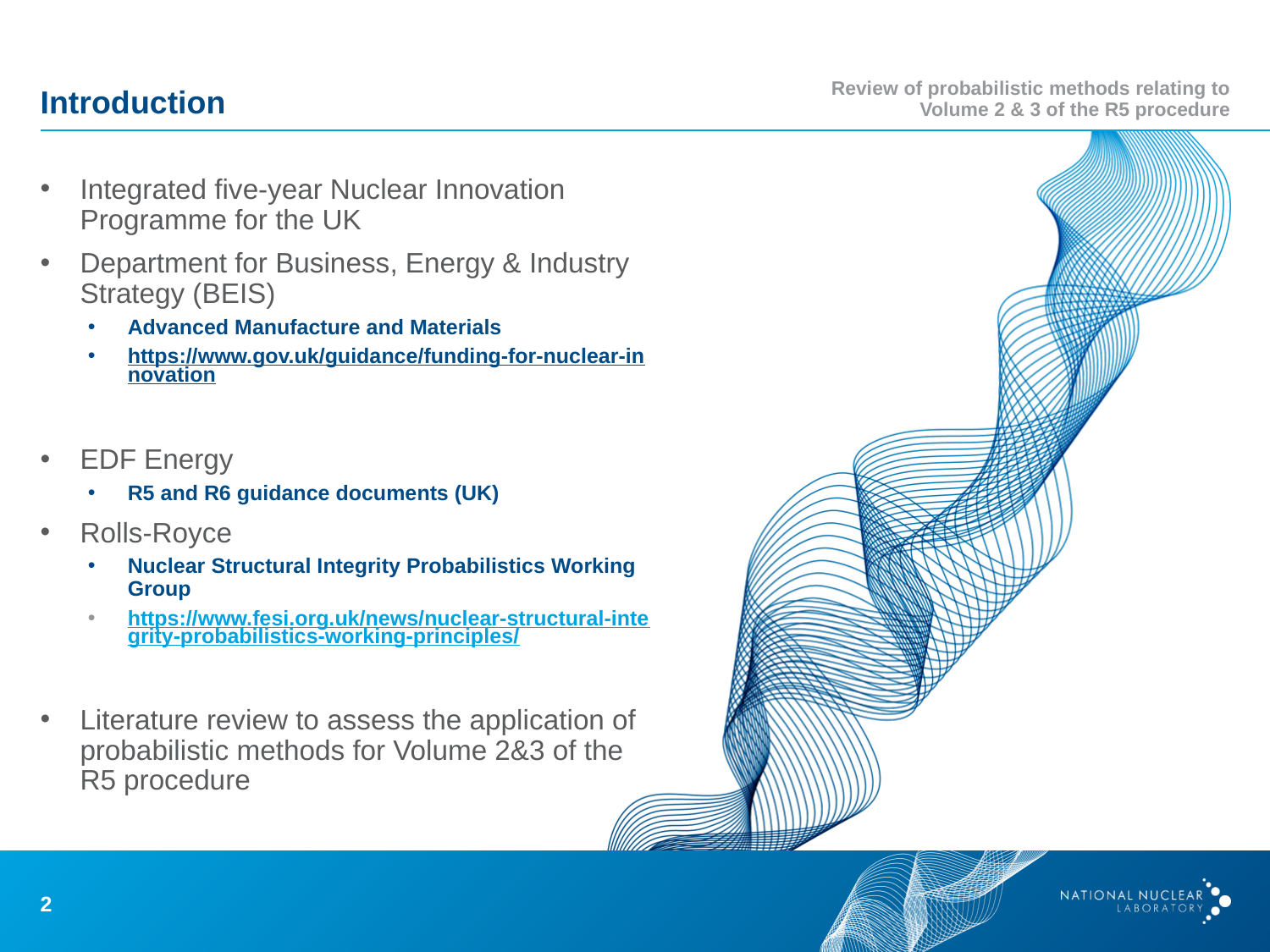

Introduction
Review of probabilistic methods relating to Volume 2 & 3 of the R5 procedure
Integrated five-year Nuclear Innovation Programme for the UK
Department for Business, Energy & Industry Strategy (BEIS)
Advanced Manufacture and Materials
https://www.gov.uk/guidance/funding-for-nuclear-innovation
EDF Energy
R5 and R6 guidance documents (UK)
Rolls-Royce
Nuclear Structural Integrity Probabilistics Working Group
https://www.fesi.org.uk/news/nuclear-structural-integrity-probabilistics-working-principles/

Literature review to assess the application of probabilistic methods for Volume 2&3 of the R5 procedure
2